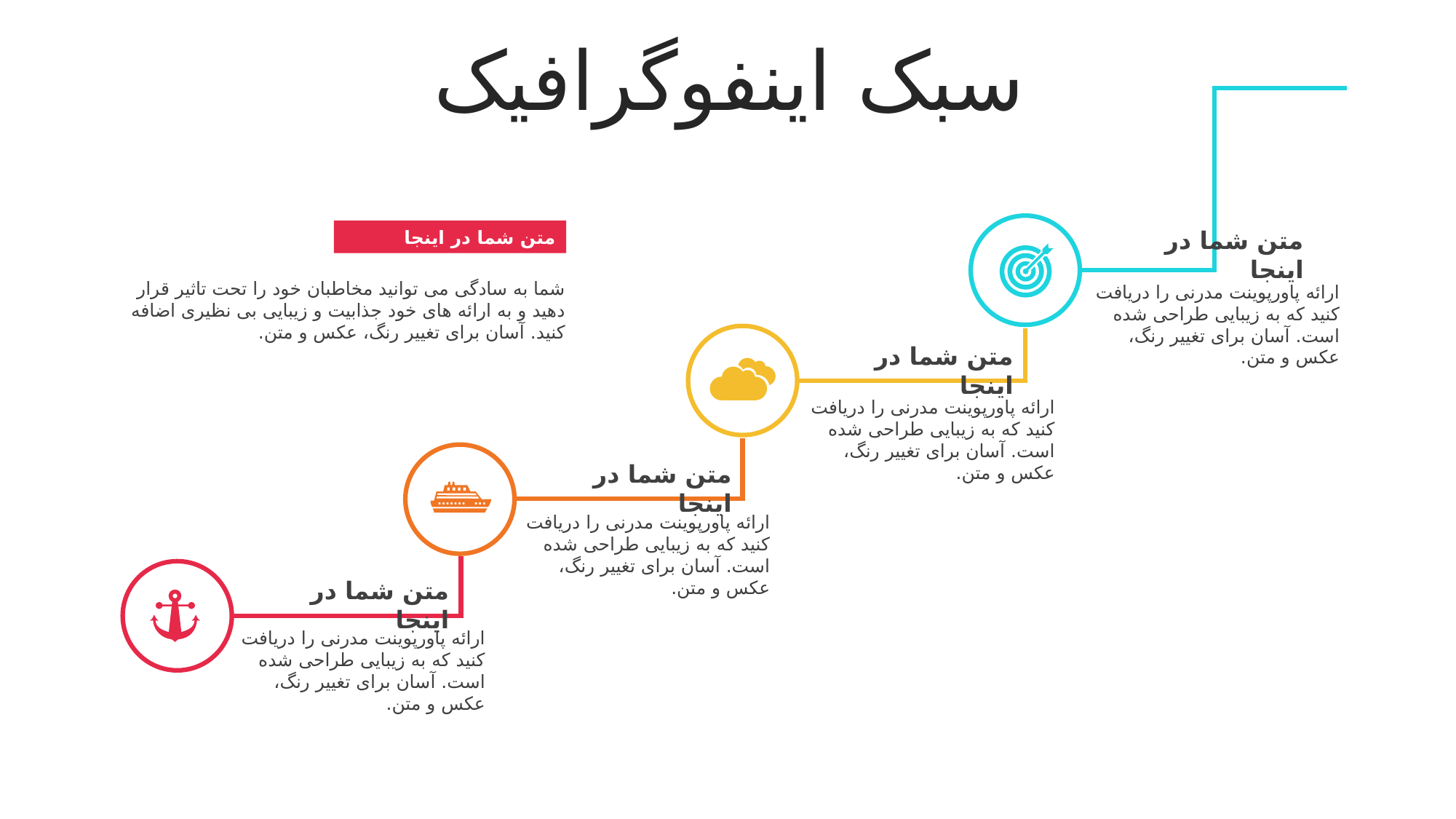

سبک اینفوگرافیک

متن شما در اینجا
متن شما در اینجا

شما به سادگی می توانید مخاطبان خود را تحت تاثیر قرار دهید و به ارائه های خود جذابیت و زیبایی بی نظیری اضافه کنید. آسان برای تغییر رنگ، عکس و متن.
ارائه پاورپوینت مدرنی را دریافت کنید که به زیبایی طراحی شده است. آسان برای تغییر رنگ، عکس و متن.

متن شما در اینجا

ارائه پاورپوینت مدرنی را دریافت کنید که به زیبایی طراحی شده است. آسان برای تغییر رنگ، عکس و متن.

متن شما در اینجا

ارائه پاورپوینت مدرنی را دریافت کنید که به زیبایی طراحی شده است. آسان برای تغییر رنگ، عکس و متن.

متن شما در اینجا

ارائه پاورپوینت مدرنی را دریافت کنید که به زیبایی طراحی شده است. آسان برای تغییر رنگ، عکس و متن.